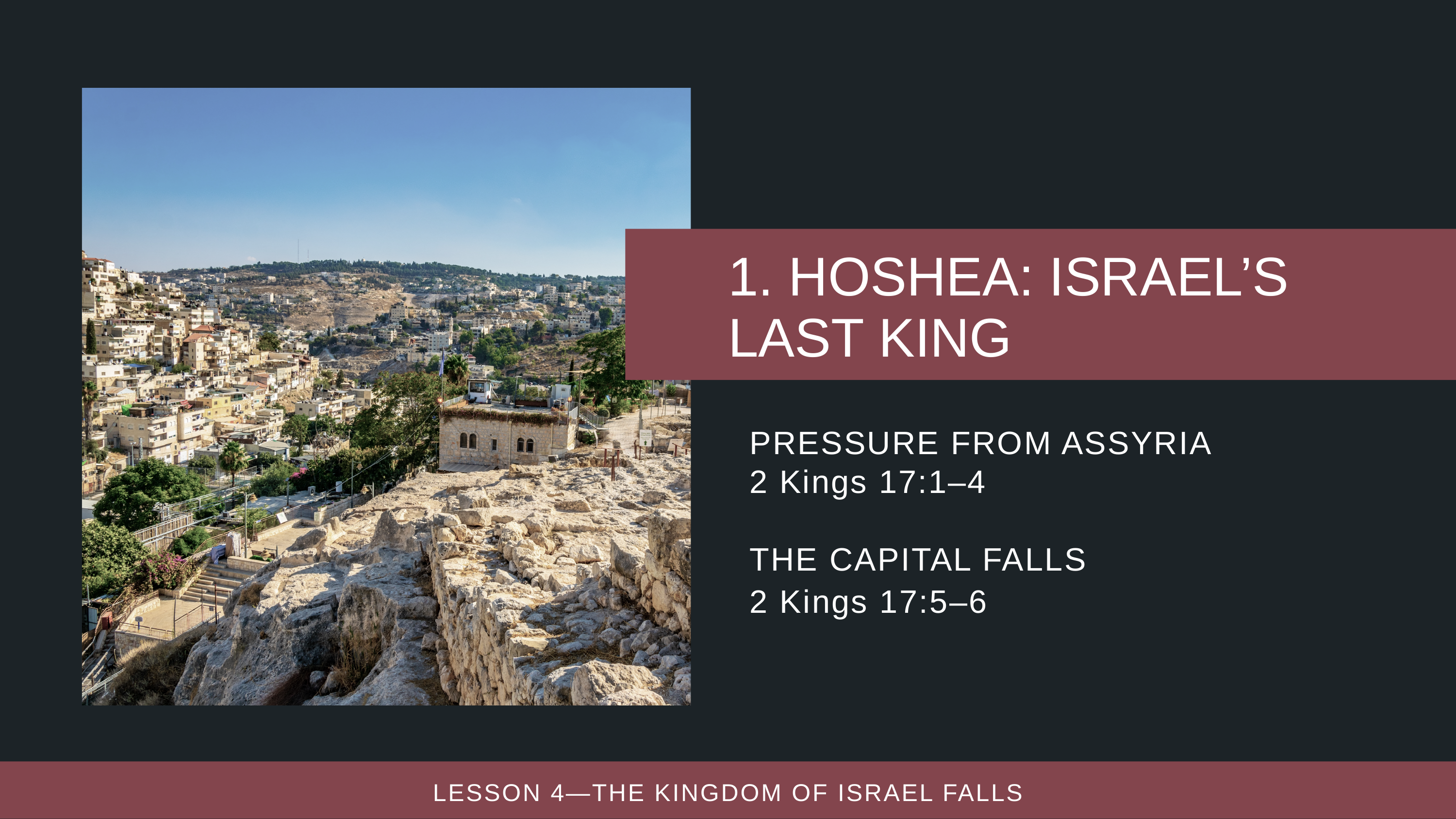

PRESSURE FROM ASSYRIA
2 Kings 17:1–4
THE CAPITAL FALLS
2 Kings 17:5–6